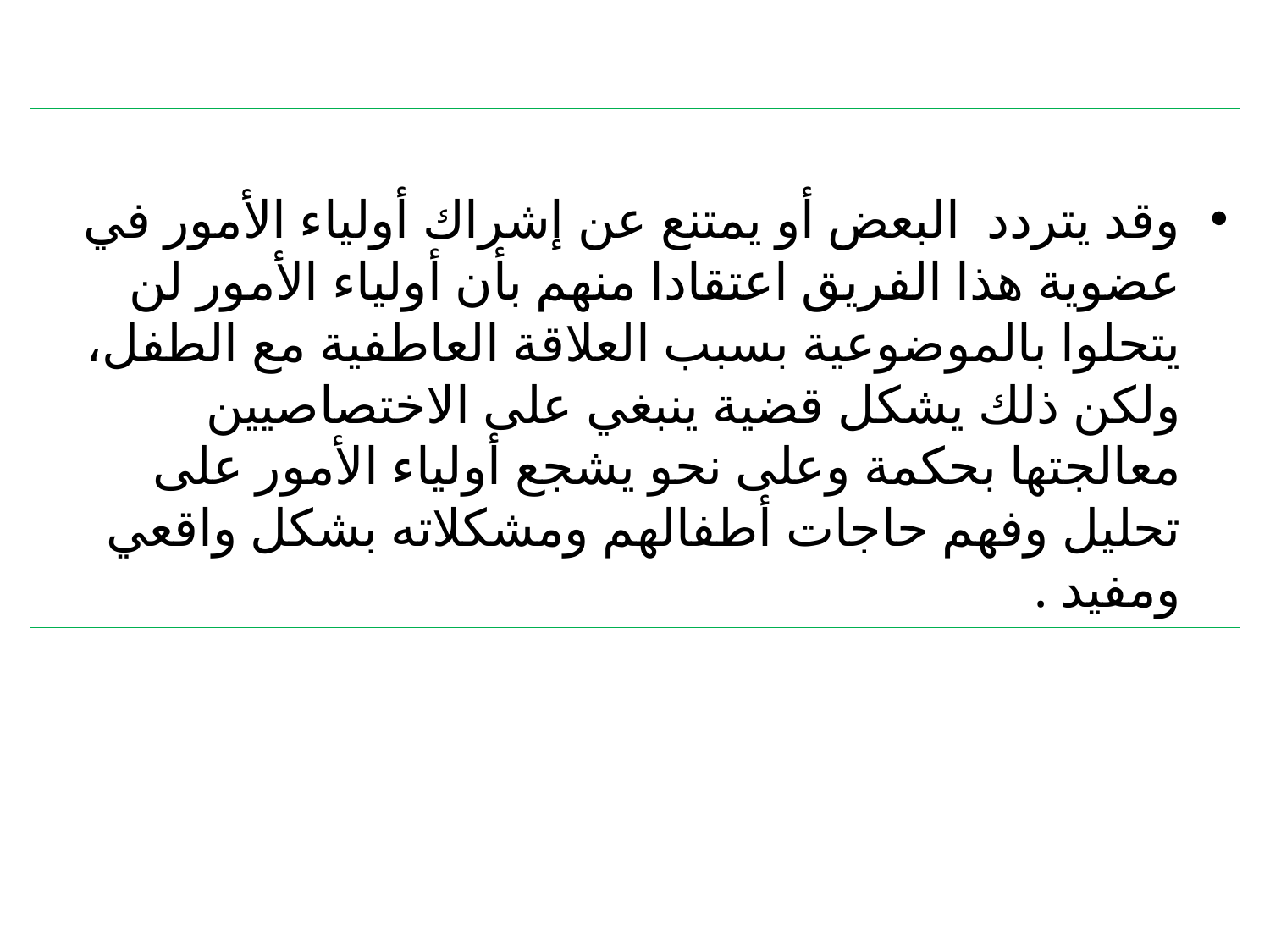

وقد يتردد  البعض أو يمتنع عن إشراك أولياء الأمور في عضوية هذا الفريق اعتقادا منهم بأن أولياء الأمور لن يتحلوا بالموضوعية بسبب العلاقة العاطفية مع الطفل،  ولكن ذلك يشكل قضية ينبغي على الاختصاصيين معالجتها بحكمة وعلى نحو يشجع أولياء الأمور على تحليل وفهم حاجات أطفالهم ومشكلاته بشكل واقعي ومفيد .